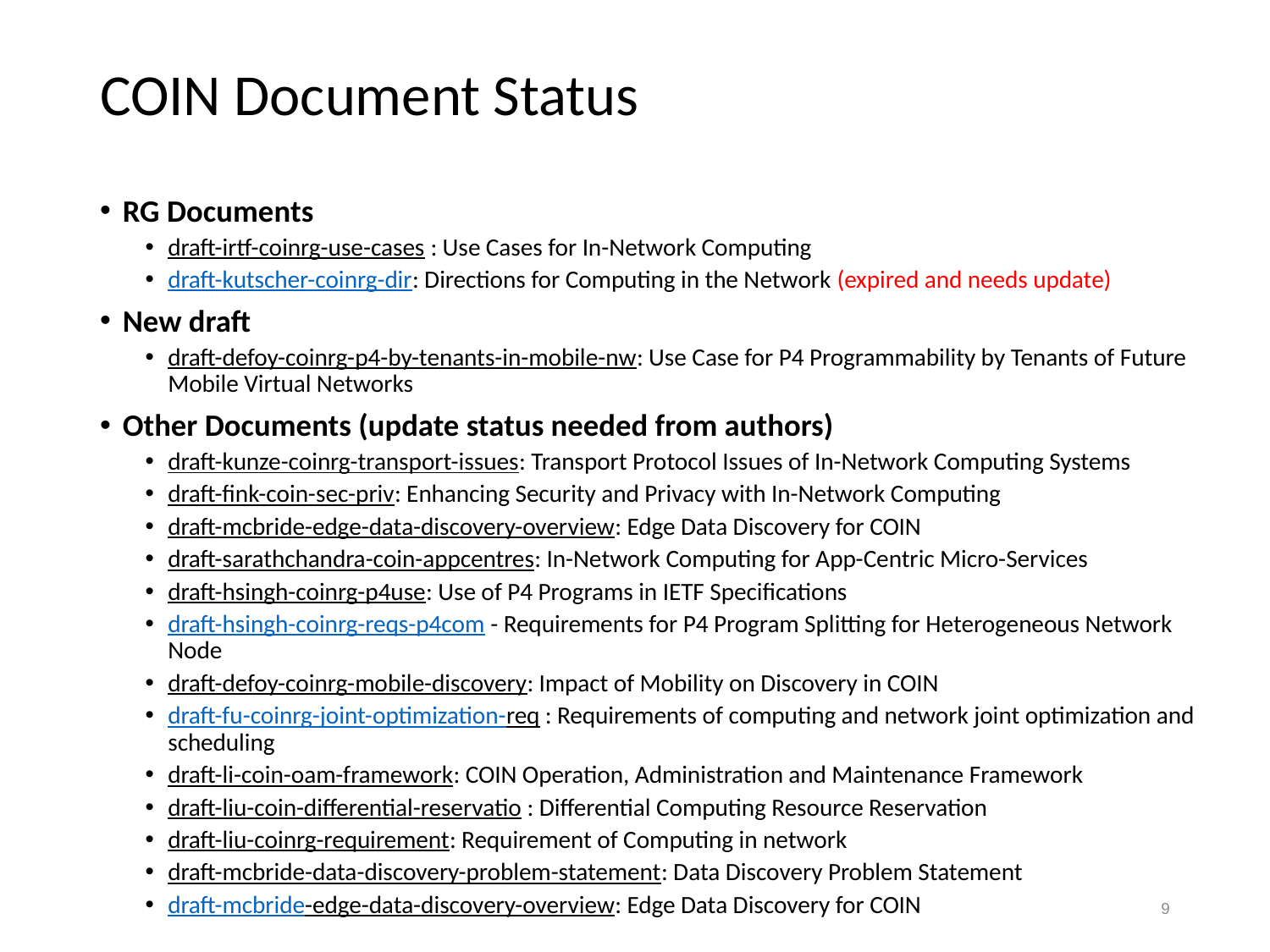

# COIN Document Status
RG Documents
draft-irtf-coinrg-use-cases : Use Cases for In-Network Computing
draft-kutscher-coinrg-dir: Directions for Computing in the Network (expired and needs update)
New draft
draft-defoy-coinrg-p4-by-tenants-in-mobile-nw: Use Case for P4 Programmability by Tenants of Future Mobile Virtual Networks
Other Documents (update status needed from authors)
draft-kunze-coinrg-transport-issues: Transport Protocol Issues of In-Network Computing Systems
draft-fink-coin-sec-priv: Enhancing Security and Privacy with In-Network Computing
draft-mcbride-edge-data-discovery-overview: Edge Data Discovery for COIN
draft-sarathchandra-coin-appcentres: In-Network Computing for App-Centric Micro-Services
draft-hsingh-coinrg-p4use: Use of P4 Programs in IETF Specifications
draft-hsingh-coinrg-reqs-p4com - Requirements for P4 Program Splitting for Heterogeneous Network Node
draft-defoy-coinrg-mobile-discovery: Impact of Mobility on Discovery in COIN
draft-fu-coinrg-joint-optimization-req : Requirements of computing and network joint optimization and scheduling
draft-li-coin-oam-framework: COIN Operation, Administration and Maintenance Framework
draft-liu-coin-differential-reservatio : Differential Computing Resource Reservation
draft-liu-coinrg-requirement: Requirement of Computing in network
draft-mcbride-data-discovery-problem-statement: Data Discovery Problem Statement
draft-mcbride-edge-data-discovery-overview: Edge Data Discovery for COIN

9